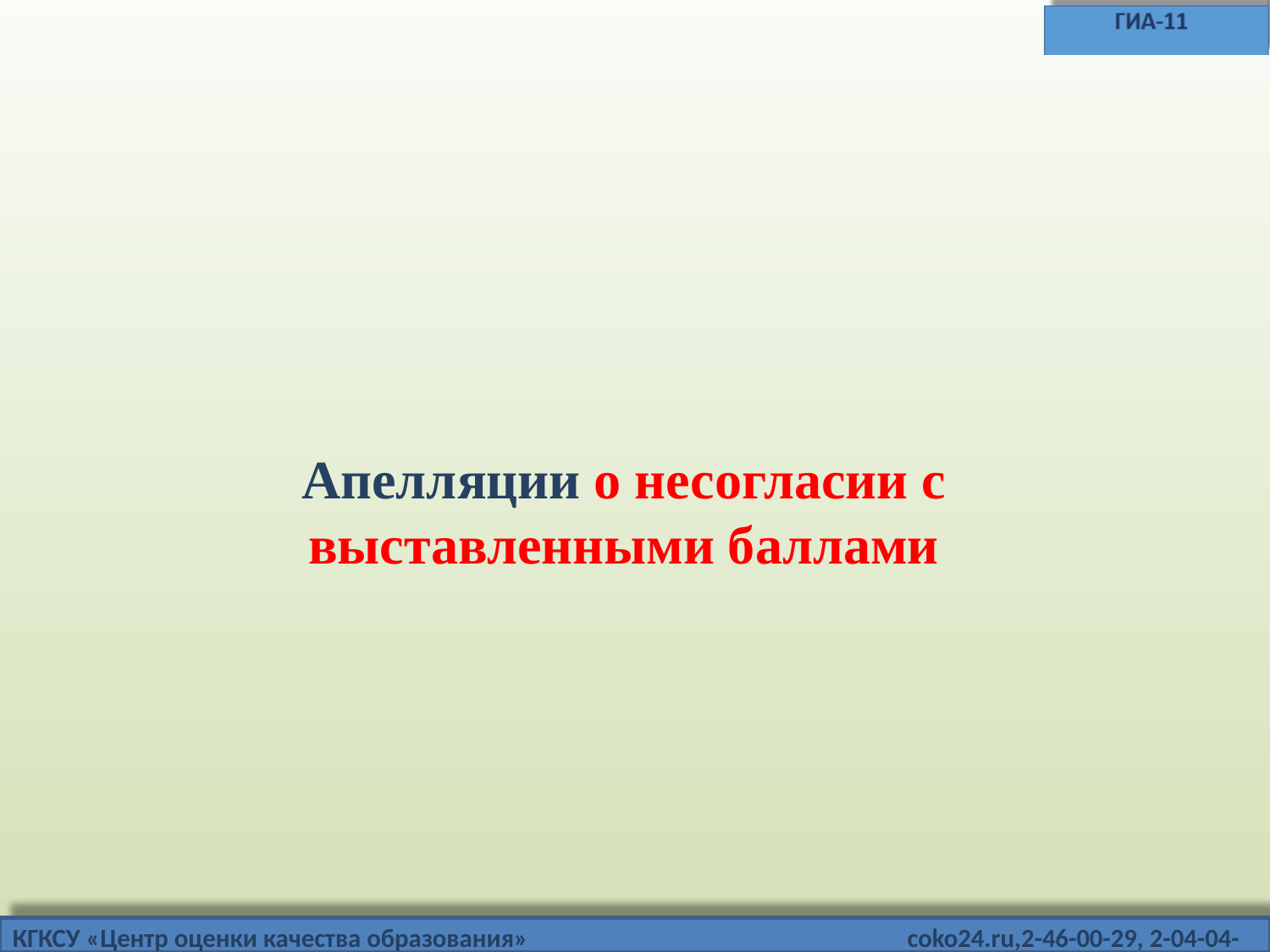

# Апелляции о несогласии с выставленными баллами